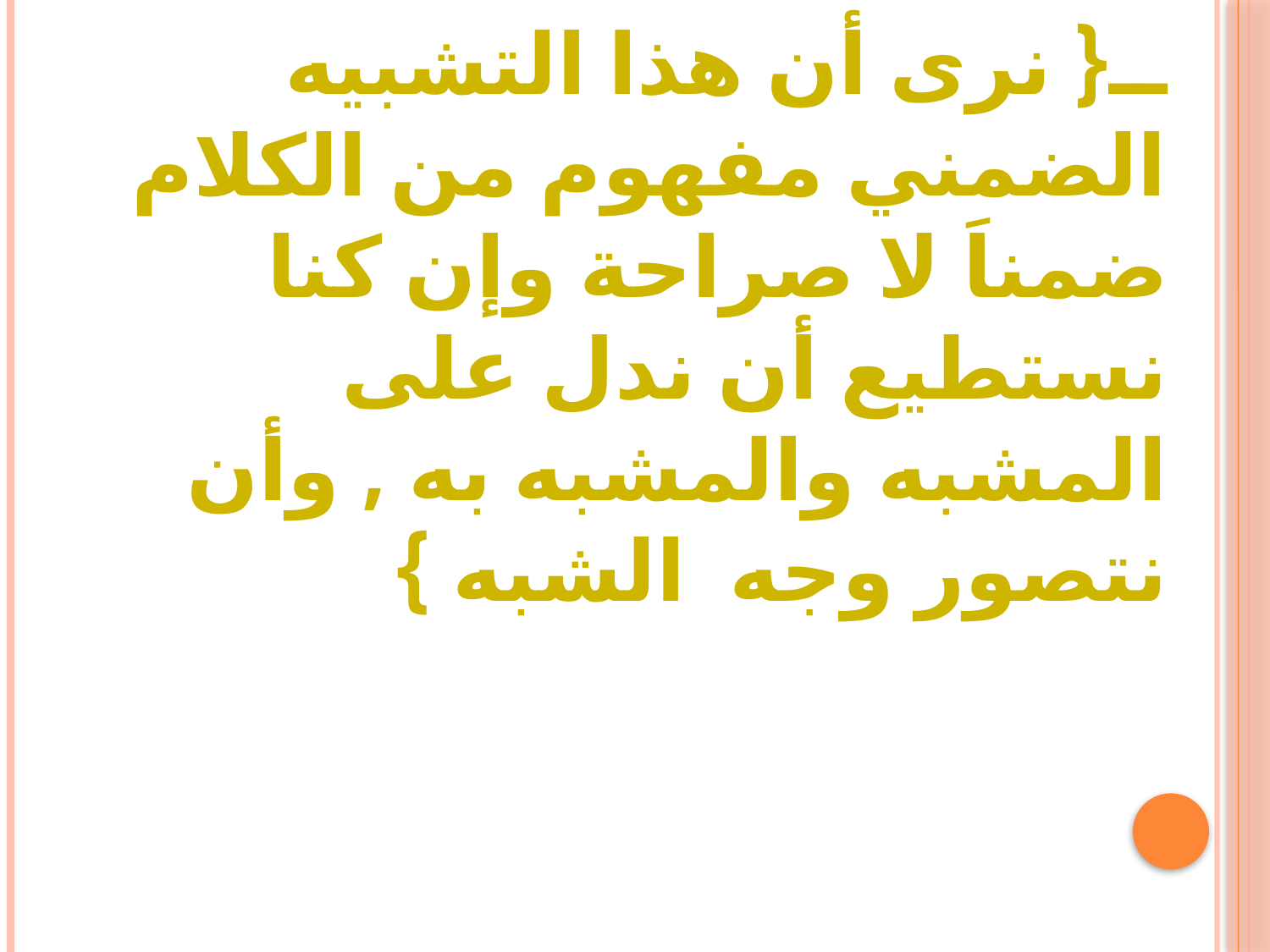

# ــ{ نرى أن هذا التشبيه الضمني مفهوم من الكلام ضمناَ لا صراحة وإن كنا نستطيع أن ندل على المشبه والمشبه به , وأن نتصور وجه  الشبه }